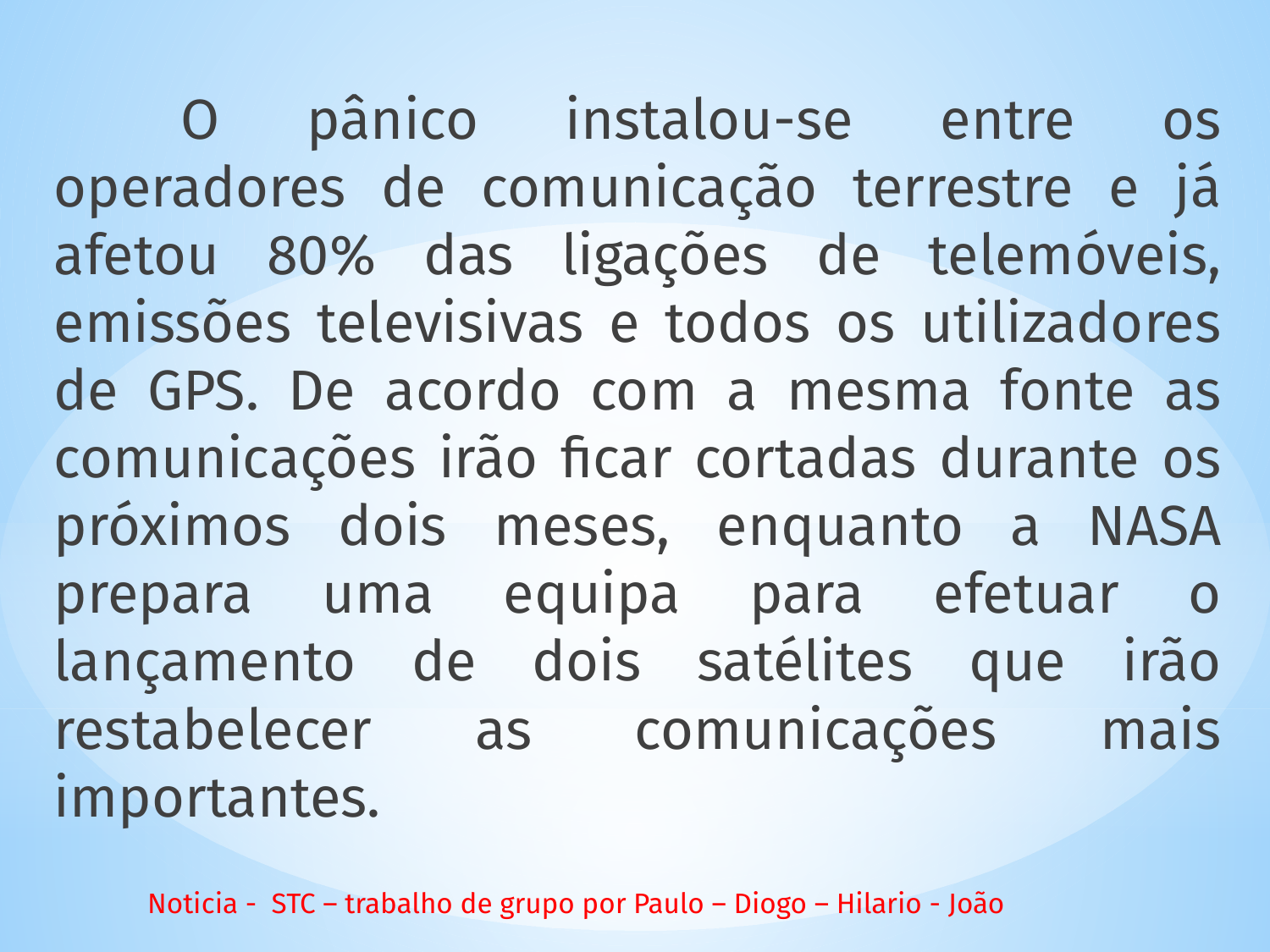

O pânico instalou-se entre os operadores de comunicação terrestre e já afetou 80% das ligações de telemóveis, emissões televisivas e todos os utilizadores de GPS. De acordo com a mesma fonte as comunicações irão ficar cortadas durante os próximos dois meses, enquanto a NASA prepara uma equipa para efetuar o lançamento de dois satélites que irão restabelecer as comunicações mais importantes.
Noticia -  STC – trabalho de grupo por Paulo – Diogo – Hilario - João